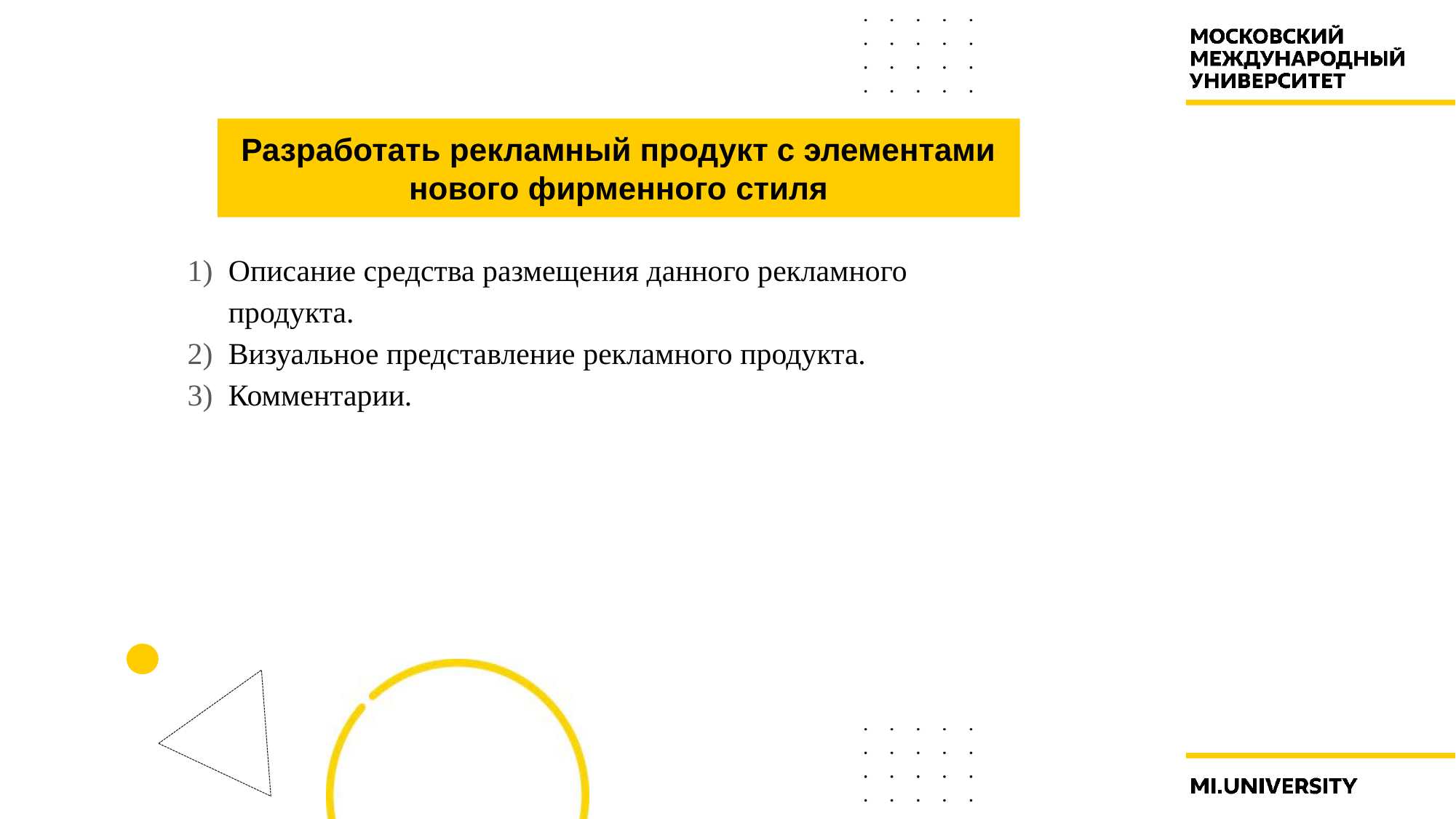

# Разработать рекламный продукт с элементами нового фирменного стиля
Описание средства размещения данного рекламного продукта.
Визуальное представление рекламного продукта.
Комментарии.

Обосновать выбор предлагаемых элементов ФС
и особенности выражения элементами С миссии компании.